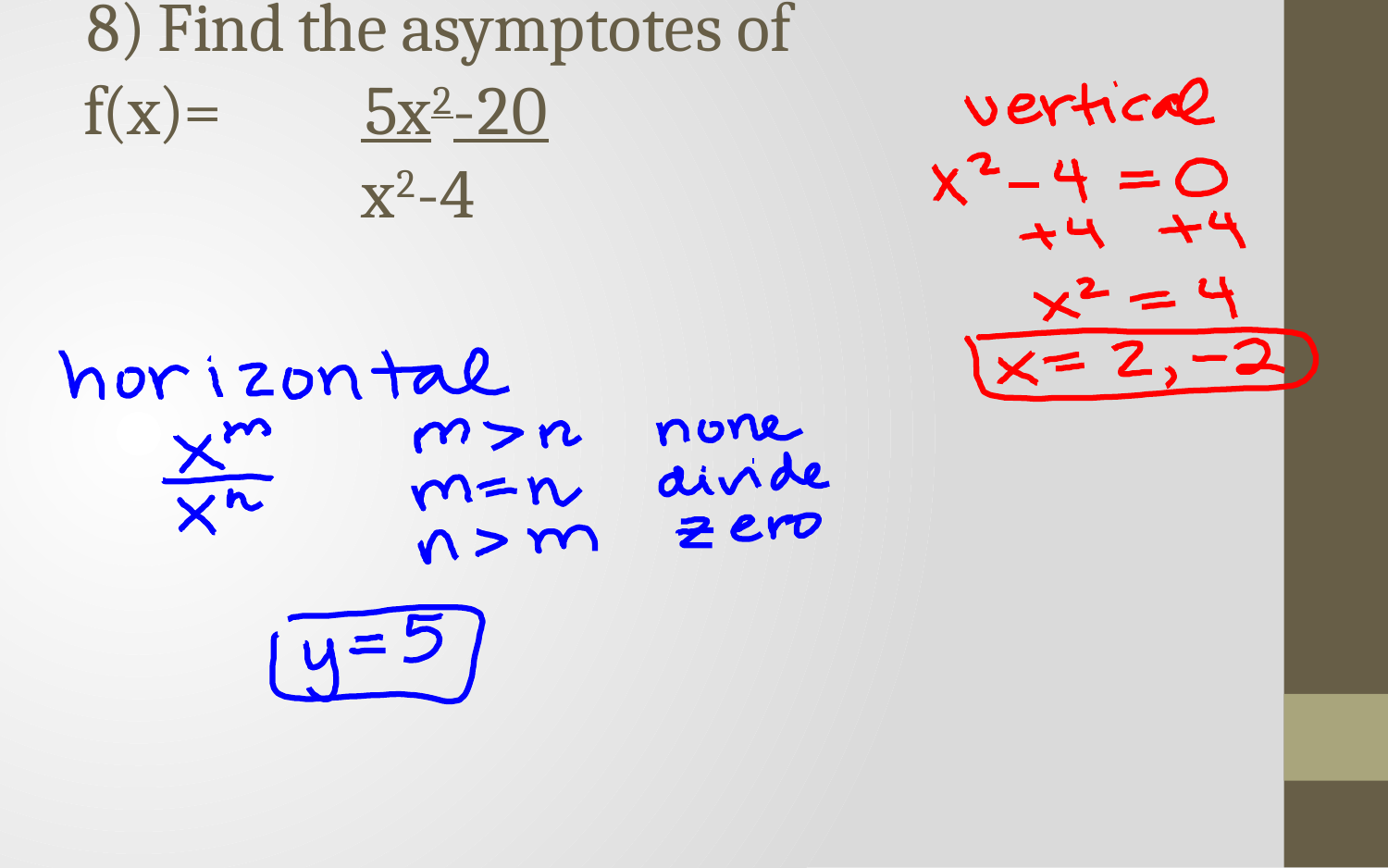

# 8) Find the asymptotes of f(x)= 	5x2-20 x2-4